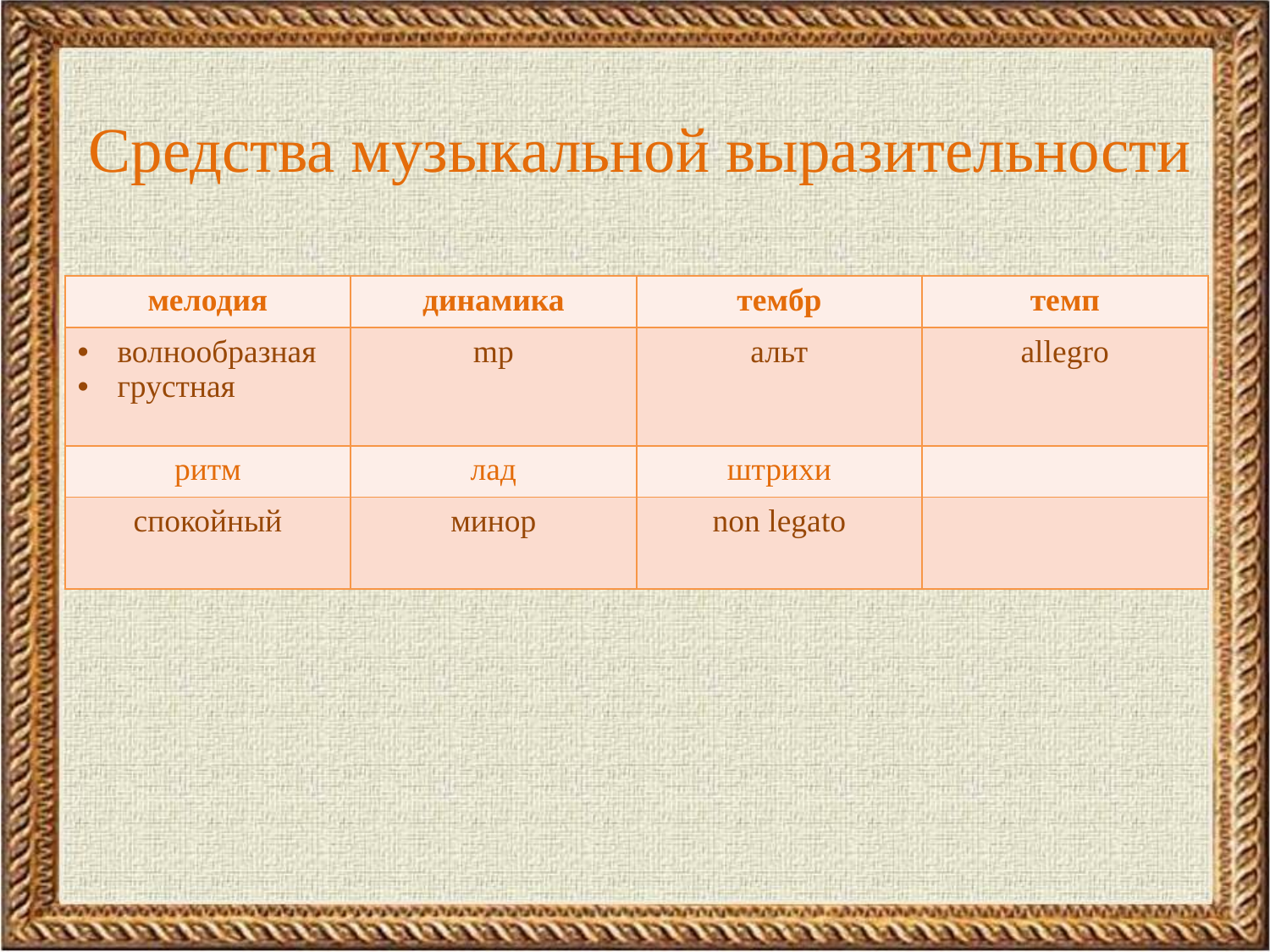

# Средства музыкальной выразительности
| мелодия | динамика | тембр | темп |
| --- | --- | --- | --- |
| волнообразная грустная | mp | альт | allegro |
| ритм | лад | штрихи |  |
| спокойный | минор | non legato |  |